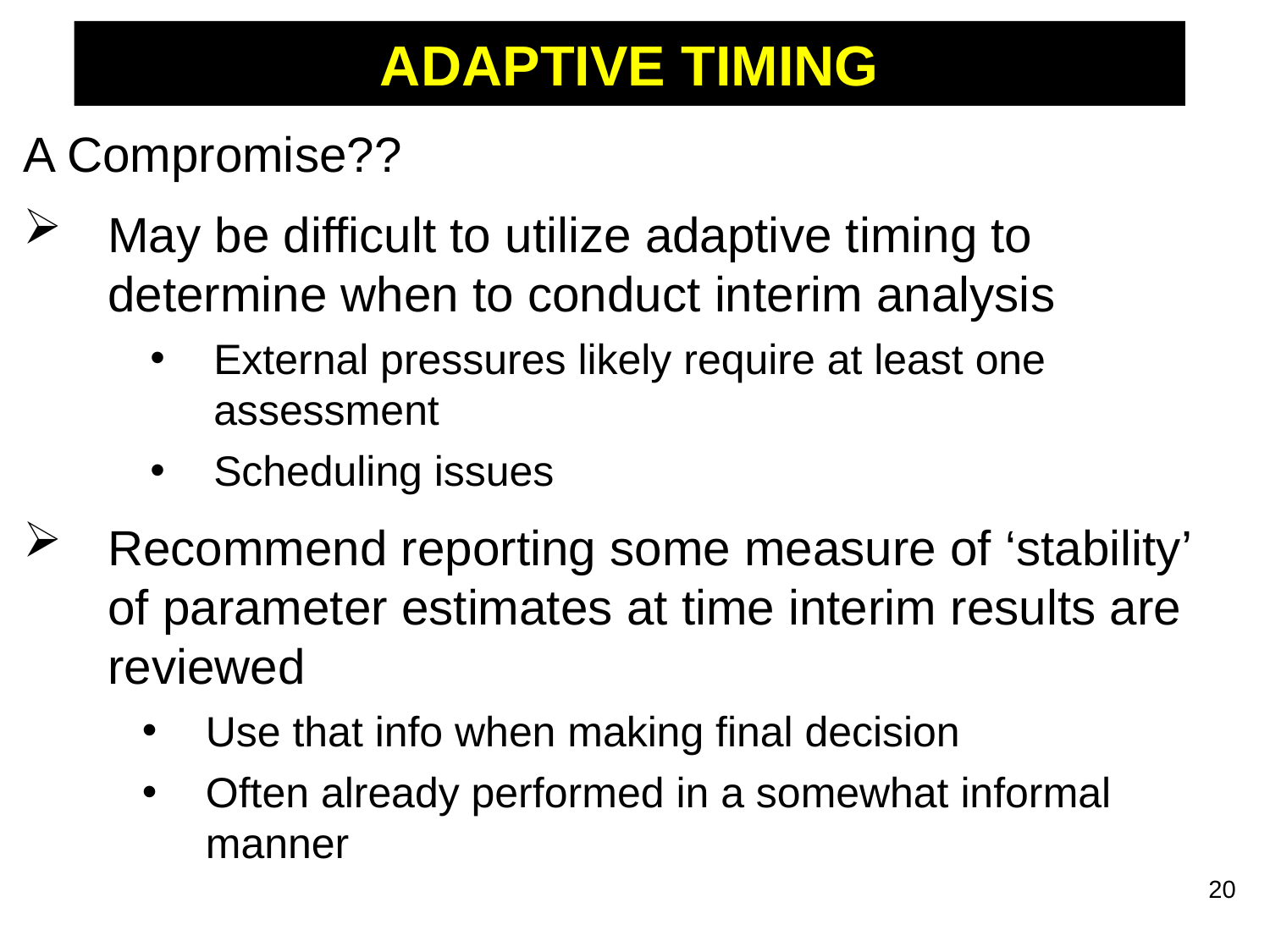

# ADAPTIVE TIMING
A Compromise??
May be difficult to utilize adaptive timing to determine when to conduct interim analysis
External pressures likely require at least one assessment
Scheduling issues
Recommend reporting some measure of ‘stability’ of parameter estimates at time interim results are reviewed
Use that info when making final decision
Often already performed in a somewhat informal manner
20